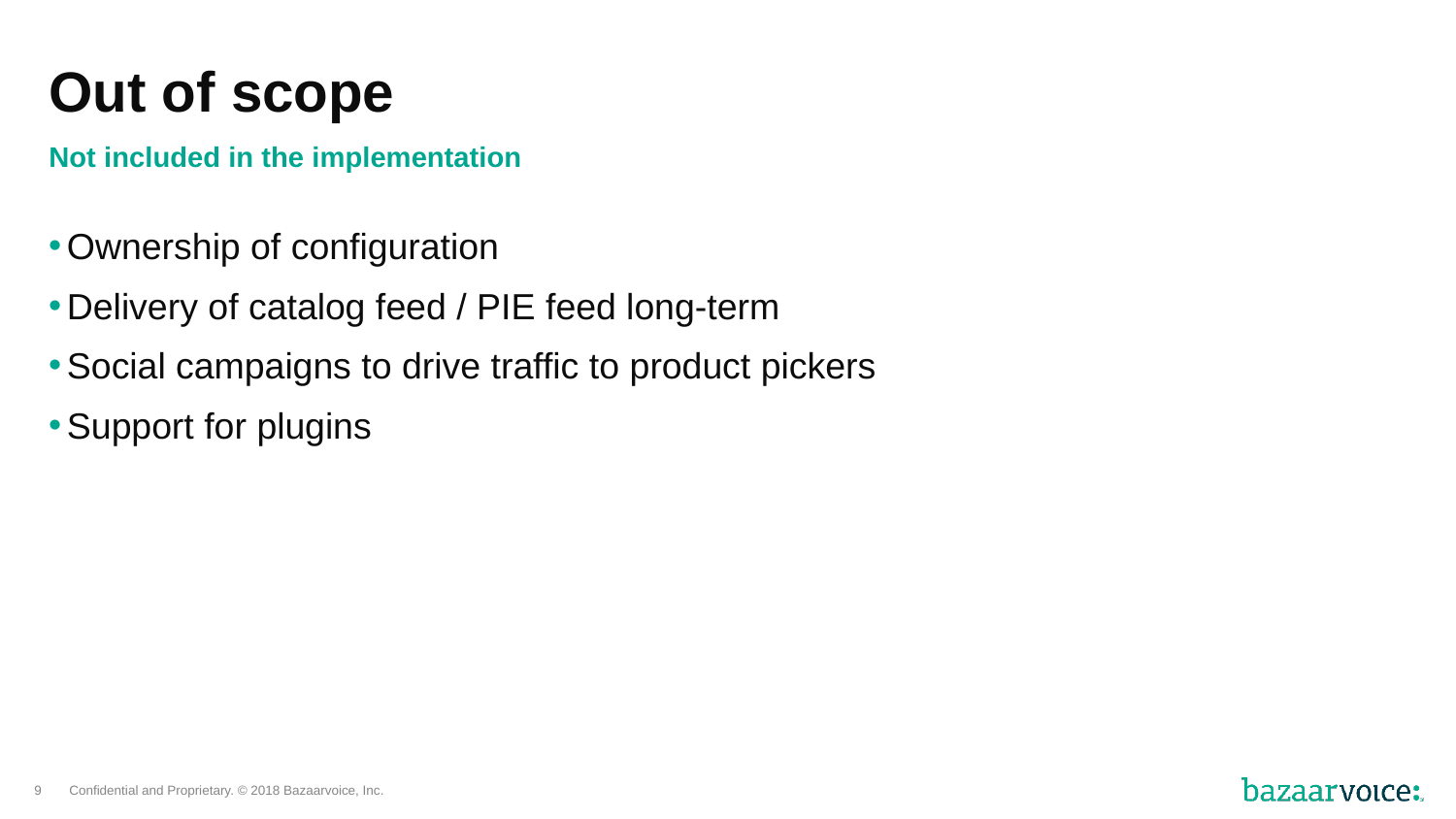

# Out of scope
Not included in the implementation
Ownership of configuration
Delivery of catalog feed / PIE feed long-term
Social campaigns to drive traffic to product pickers
Support for plugins